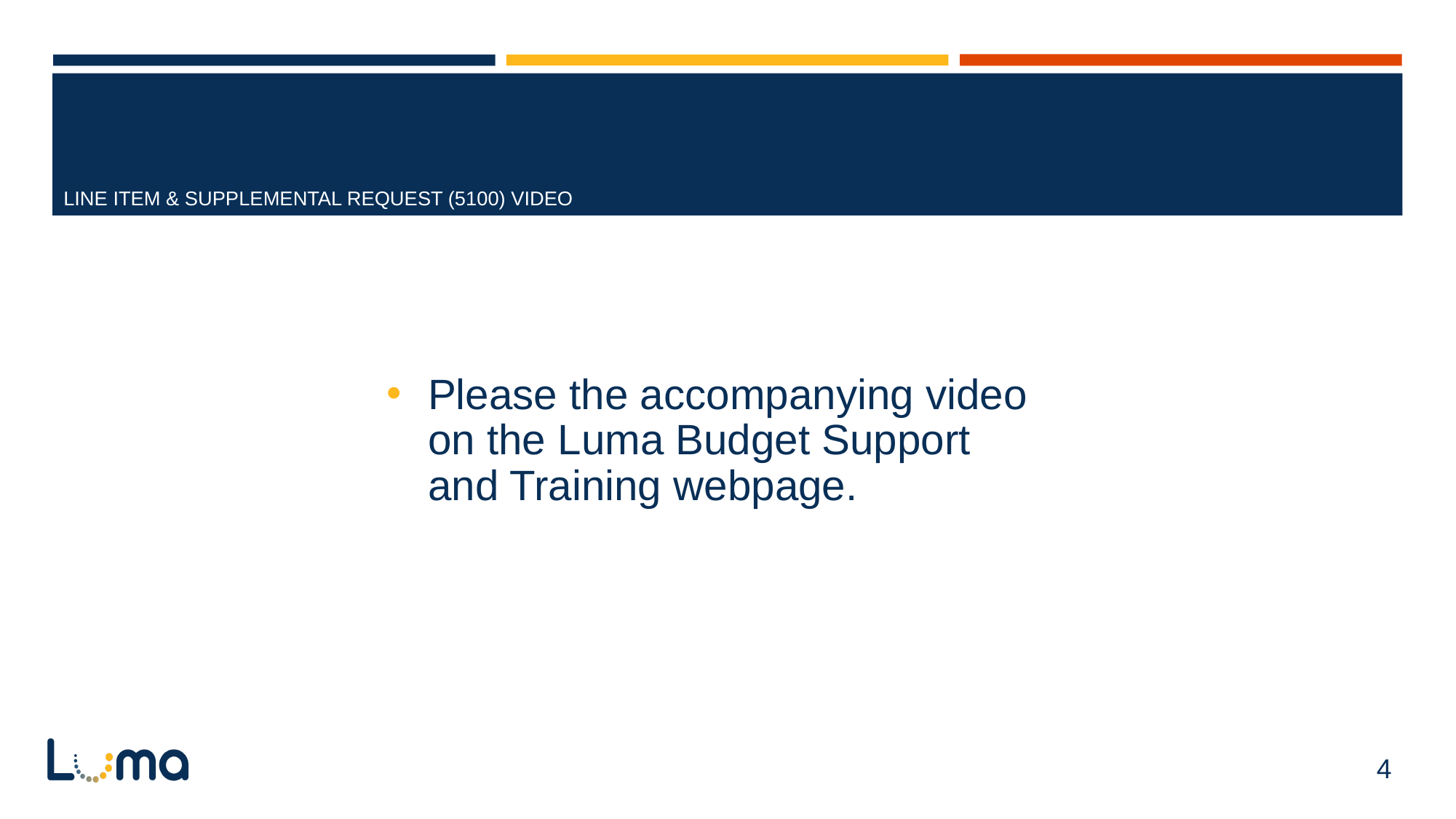

# Line Item & Supplemental Request (5100) Video
Please the accompanying video on the Luma Budget Support and Training webpage.
4